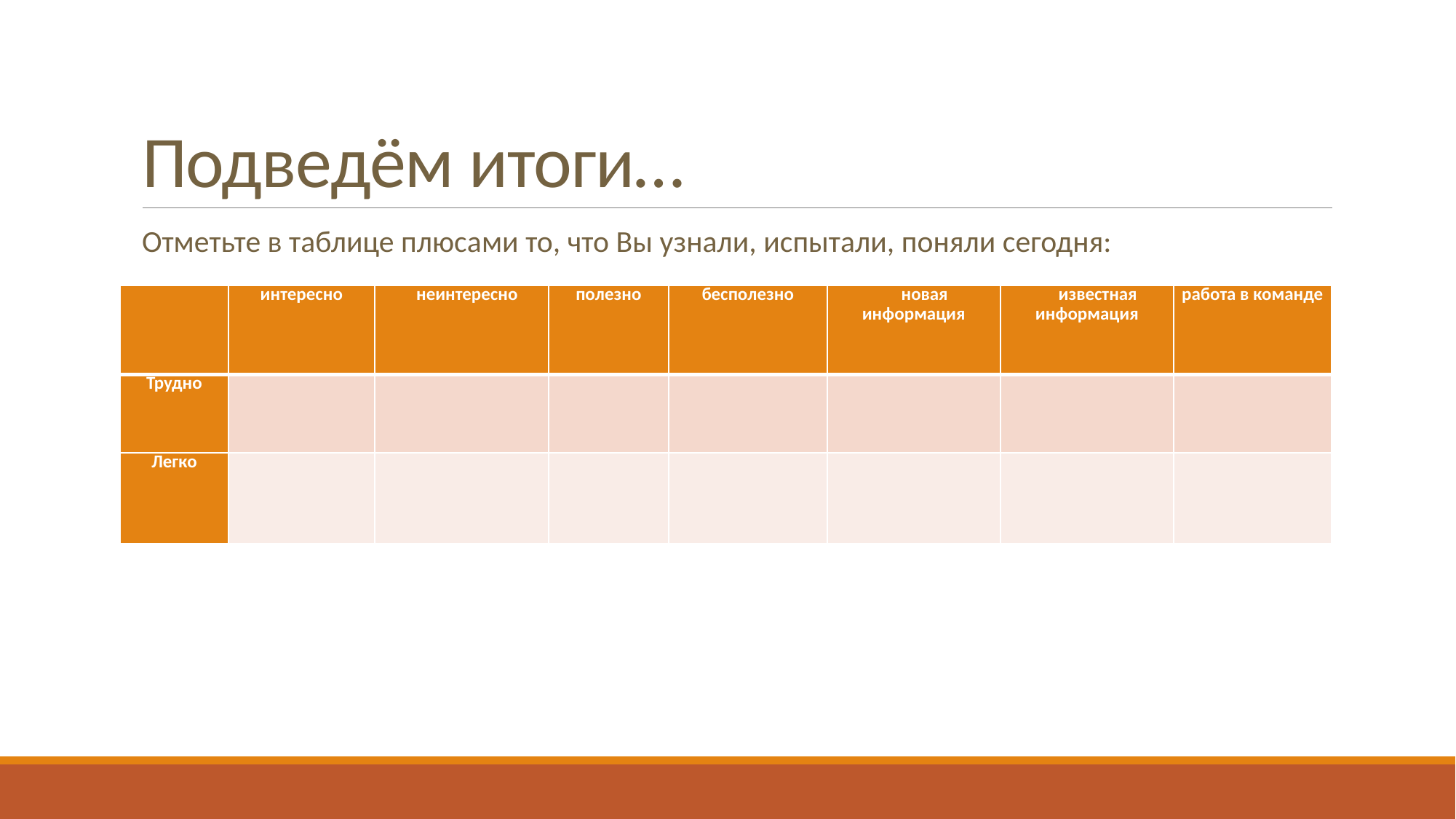

# Подведём итоги…
Отметьте в таблице плюсами то, что Вы узнали, испытали, поняли сегодня:
|  | интересно | неинтересно | полезно | бесполезно | новая информация | известная информация | работа в команде |
| --- | --- | --- | --- | --- | --- | --- | --- |
| Трудно |  |  |  |  |  |  |  |
| Легко |  |  |  |  |  |  |  |